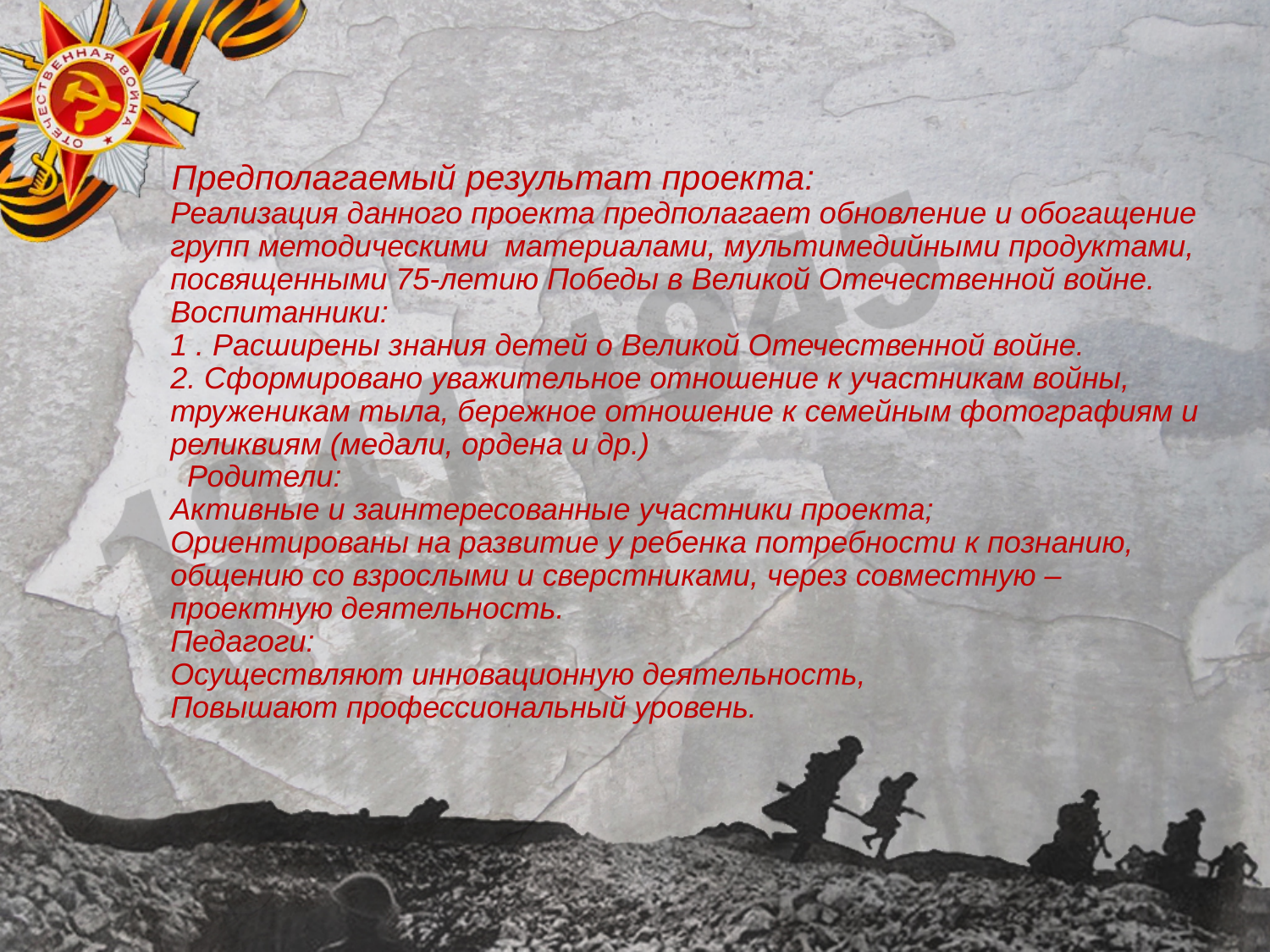

Предполагаемый результат проекта:
Реализация данного проекта предполагает обновление и обогащение  групп методическими  материалами, мультимедийными продуктами, посвященными 75-летию Победы в Великой Отечественной войне.
Воспитанники:
1 . Расширены знания детей о Великой Отечественной войне.
2. Сформировано уважительное отношение к участникам войны, труженикам тыла, бережное отношение к семейным фотографиям и реликвиям (медали, ордена и др.)
  Родители:
Активные и заинтересованные участники проекта;
Ориентированы на развитие у ребенка потребности к познанию, общению со взрослыми и сверстниками, через совместную – проектную деятельность.
Педагоги:
Осуществляют инновационную деятельность,
Повышают профессиональный уровень.